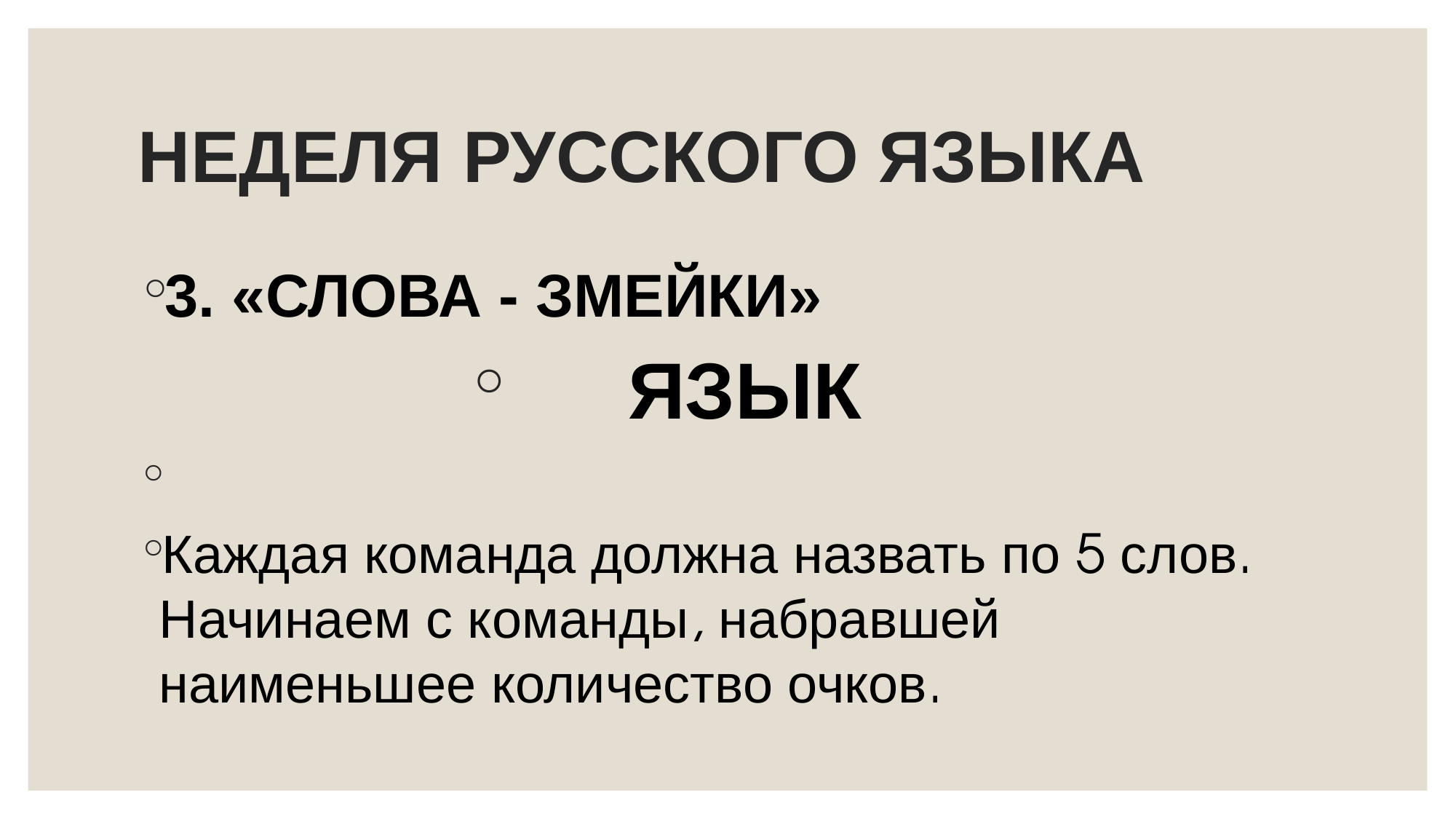

# НЕДЕЛЯ РУССКОГО ЯЗЫКА
3. «СЛОВА - ЗМЕЙКИ»
ЯЗЫК

Каждая команда должна назвать по 5 слов. Начинаем с команды, набравшей наименьшее количество очков.